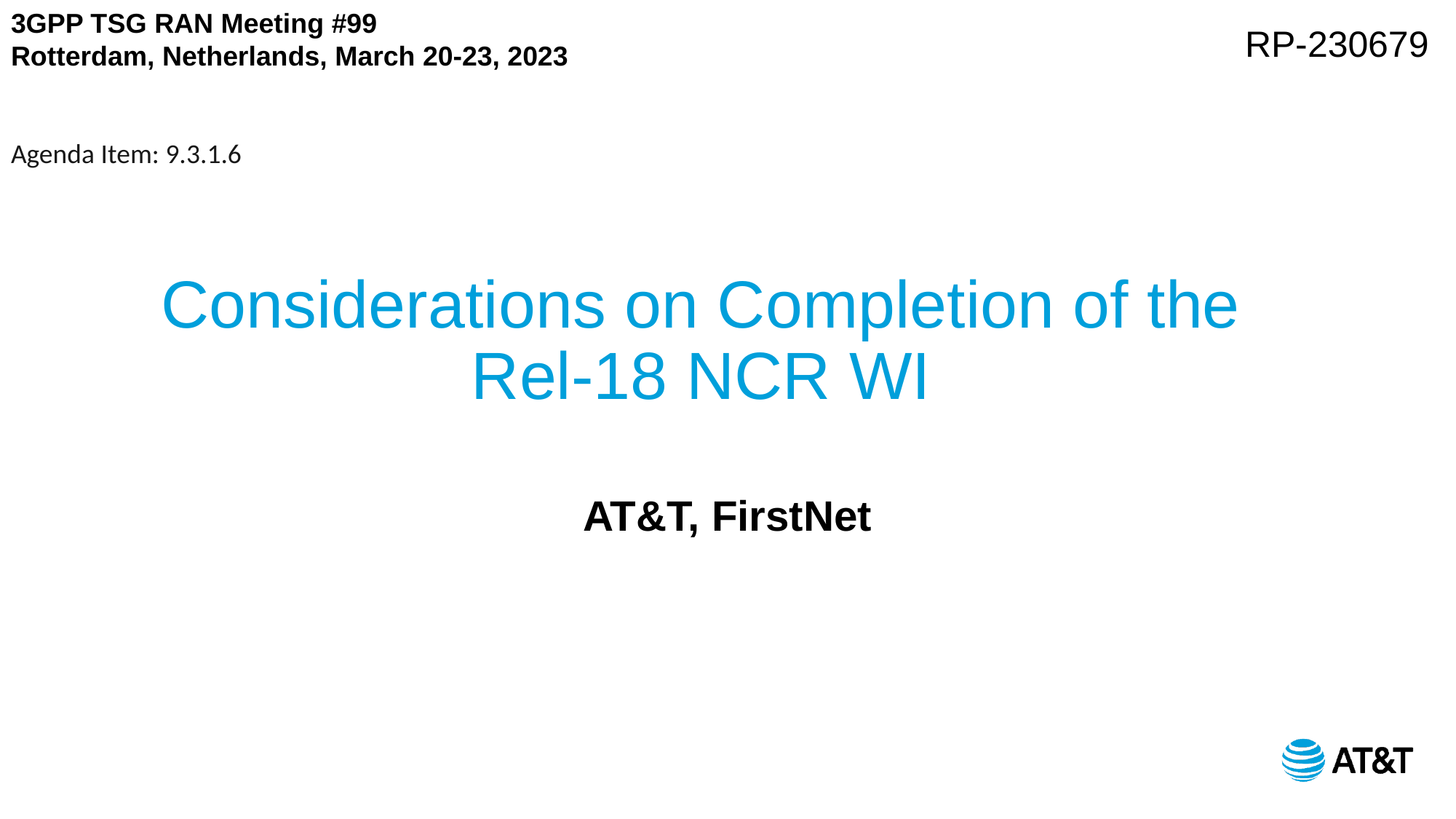

3GPP TSG RAN Meeting #99
Rotterdam, Netherlands, March 20-23, 2023

Agenda Item: 9.3.1.6
RP-230679
# Considerations on Completion of the Rel-18 NCR WI
AT&T, FirstNet